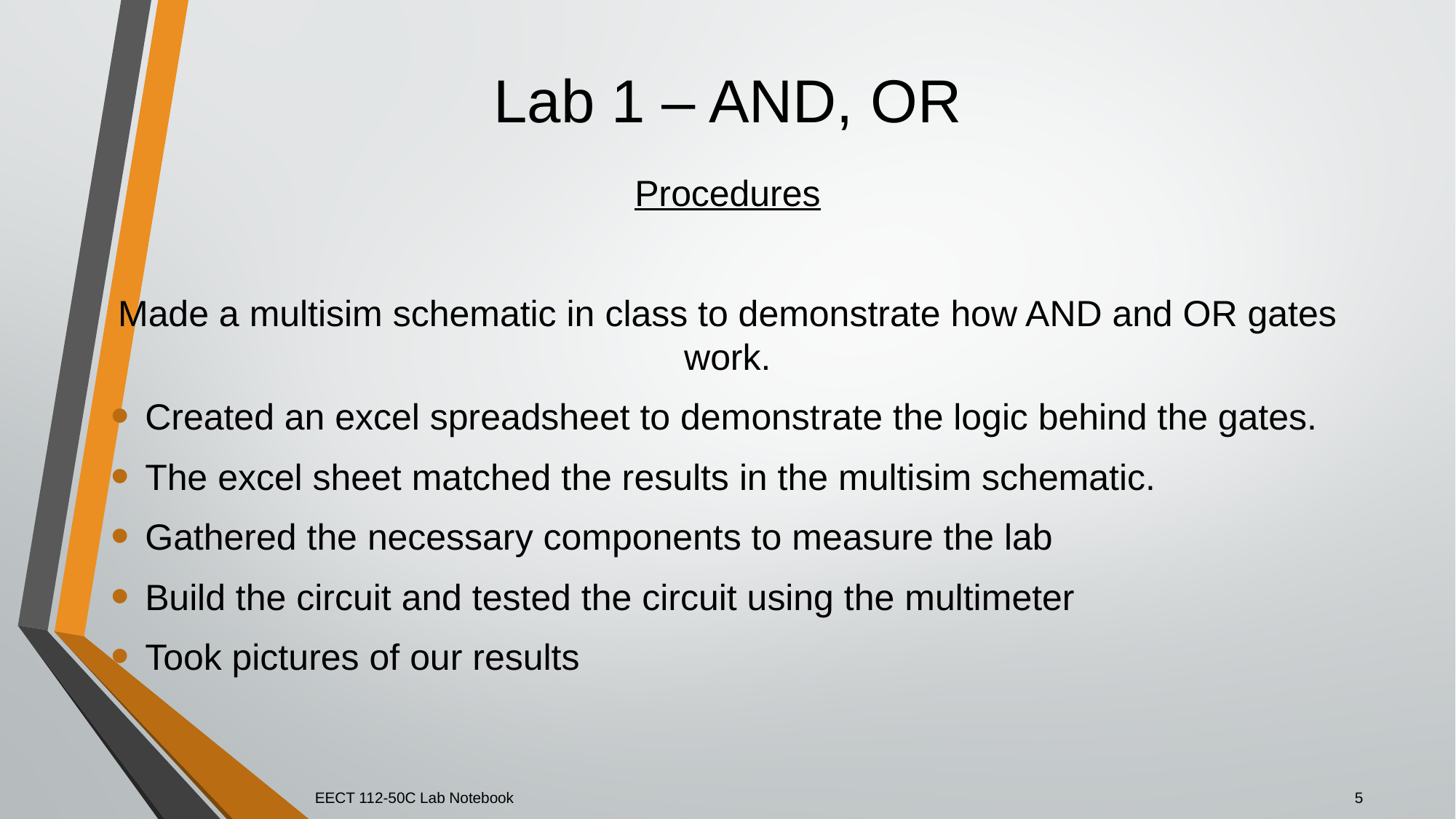

# Lab 1 – AND, OR
Procedures

Made a multisim schematic in class to demonstrate how AND and OR gates work.
Created an excel spreadsheet to demonstrate the logic behind the gates.
The excel sheet matched the results in the multisim schematic.
Gathered the necessary components to measure the lab
Build the circuit and tested the circuit using the multimeter
Took pictures of our results

EECT 112-50C Lab Notebook
5